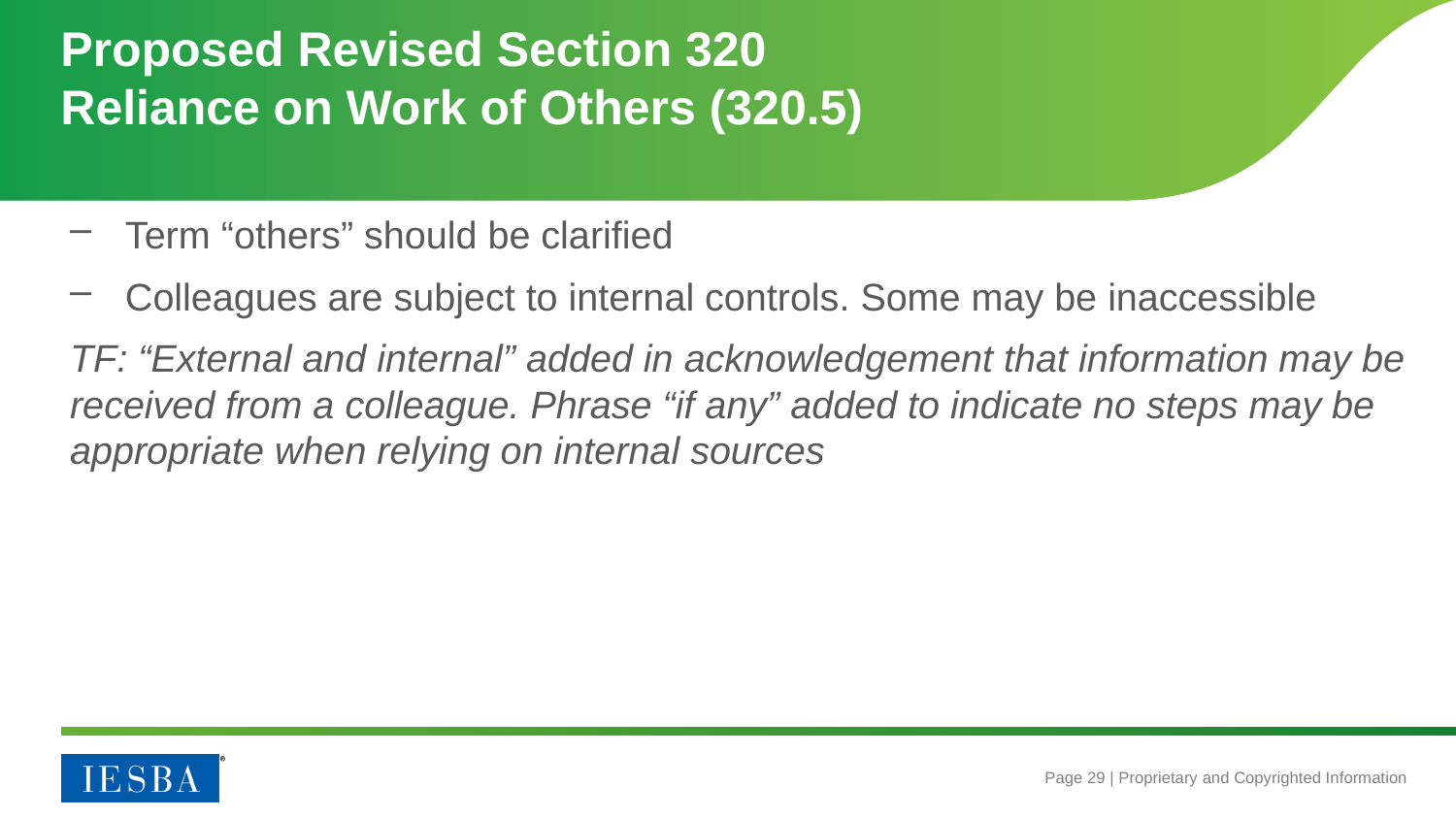

# Proposed Revised Section 320 Reliance on Work of Others (320.5)
Term “others” should be clarified
Colleagues are subject to internal controls. Some may be inaccessible
TF: “External and internal” added in acknowledgement that information may be received from a colleague. Phrase “if any” added to indicate no steps may be appropriate when relying on internal sources